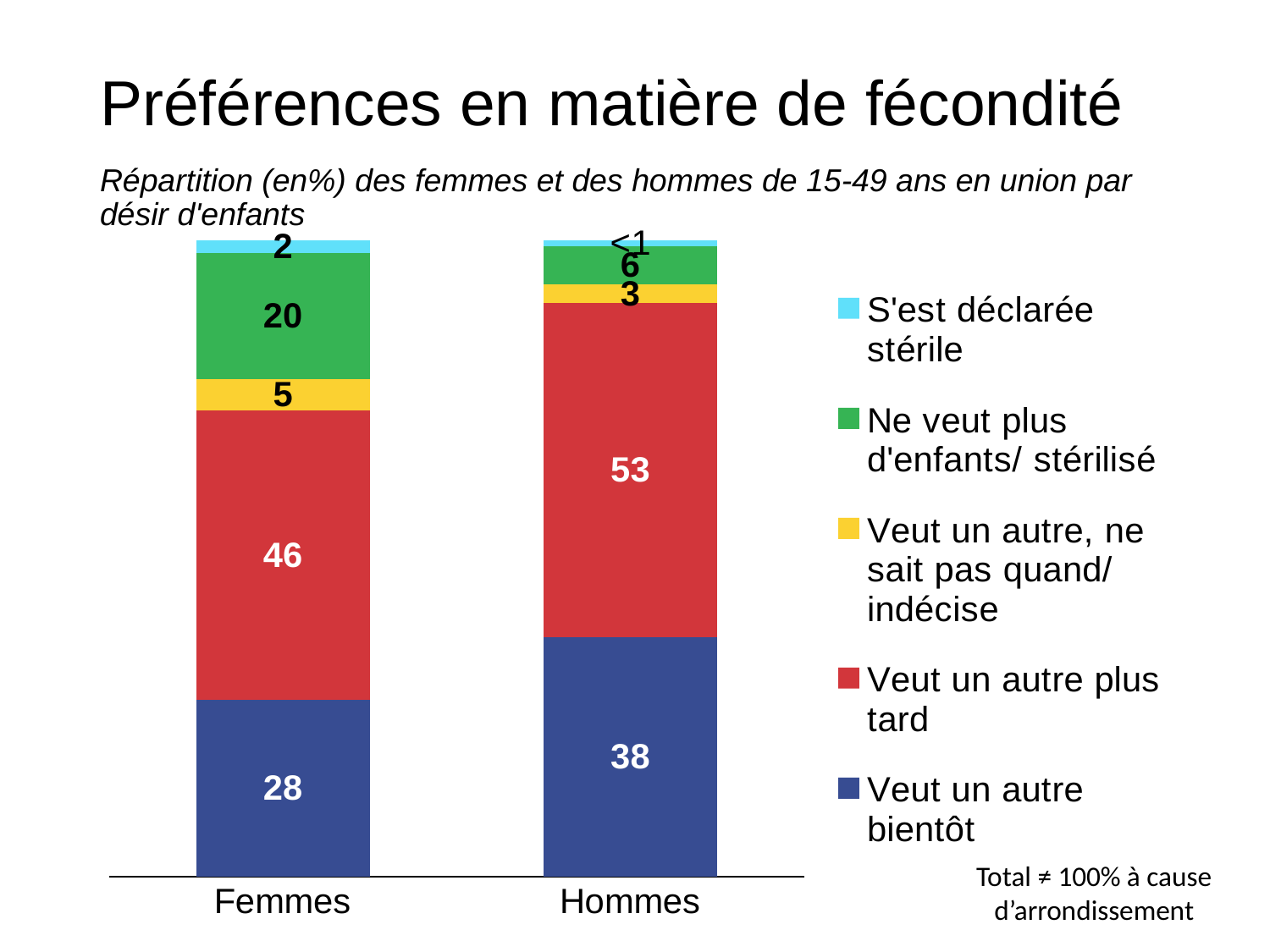

# Préférences en matière de fécondité
Répartition (en%) des femmes et des hommes de 15-49 ans en union par désir d'enfants

### Chart

| Category | Veut un autre bientôt | Veut un autre plus tard | Veut un autre, ne sait pas quand/ indécise | Ne veut plus d'enfants/ stérilisé | S'est déclarée stérile |
|---|---|---|---|---|---|
| Femmes | 28.0 | 46.0 | 5.0 | 20.0 | 2.0 |
| Hommes | 38.0 | 53.0 | 3.0 | 6.0 | 1.0 |
Total ≠ 100% à cause d’arrondissement